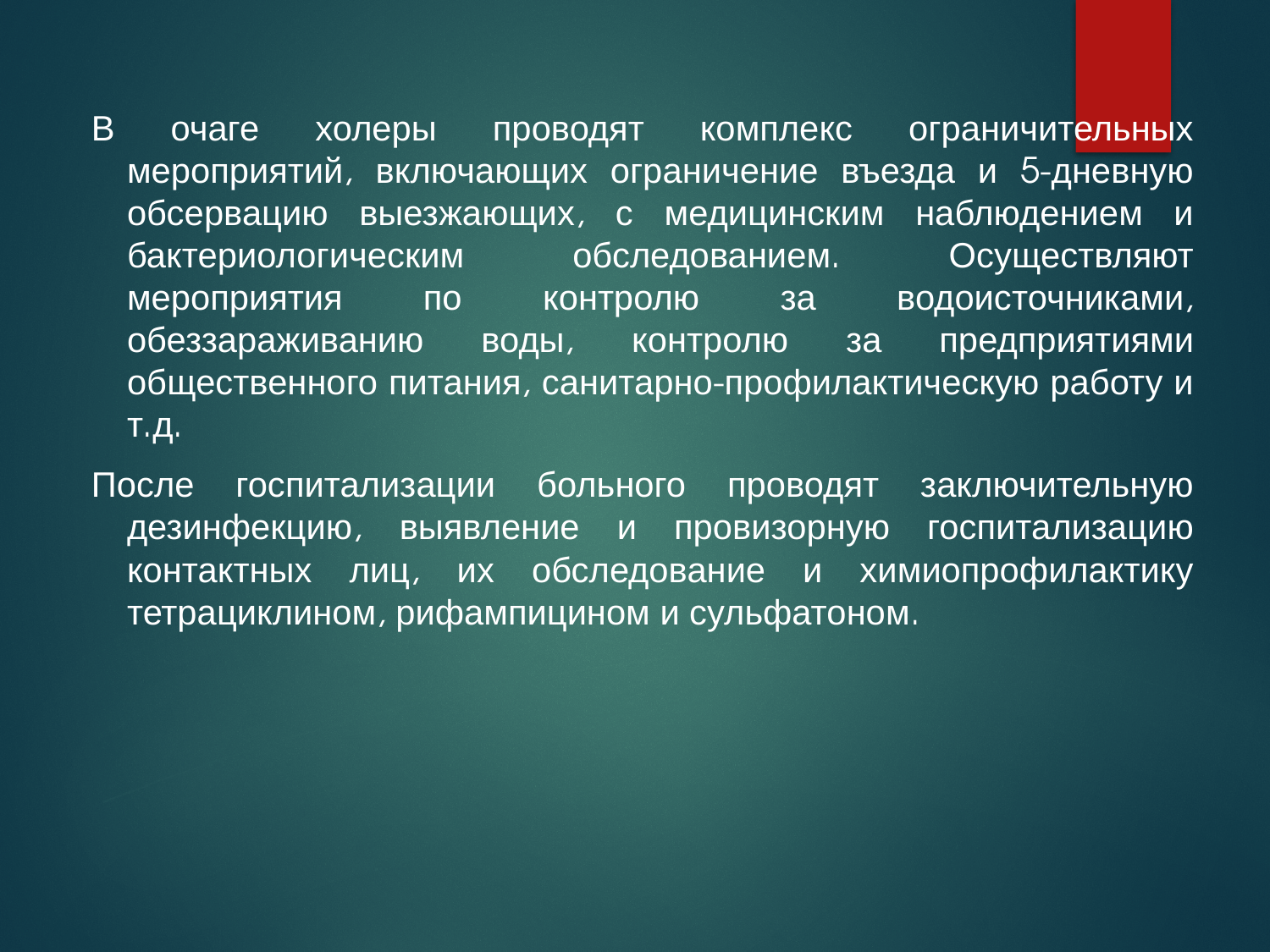

В очаге холеры проводят комплекс ограничительных мероприятий, включающих ограничение въезда и 5-дневную обсервацию выезжающих, с медицинским наблюдением и бактериологическим обследованием. Осуществляют мероприятия по контролю за водоисточниками, обеззараживанию воды, контролю за предприятиями общественного питания, санитарно-профилактическую работу и т.д.
После госпитализации больного проводят заключительную дезинфекцию, выявление и провизорную госпитализацию контактных лиц, их обследование и химиопрофилактику тетрациклином, рифампицином и сульфатоном.